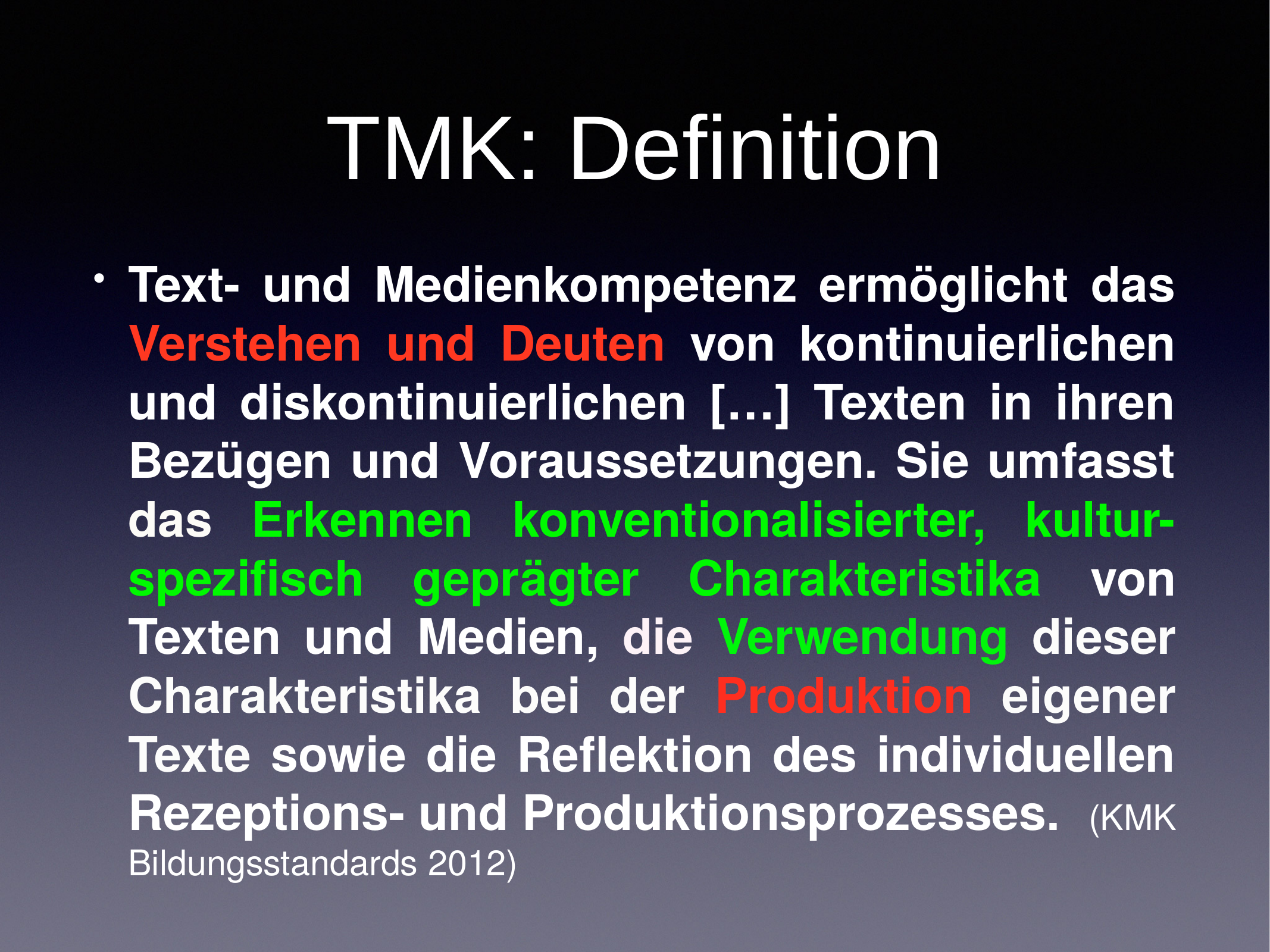

# TMK: Definition
Text- und Medienkompetenz ermöglicht das Verstehen und Deuten von kontinuierlichen und diskontinuierlichen […] Texten in ihren Bezügen und Voraussetzungen. Sie umfasst das Erkennen konventionalisierter, kultur-spezifisch geprägter Charakteristika von Texten und Medien, die Verwendung dieser Charakteristika bei der Produktion eigener Texte sowie die Reflektion des individuellen Rezeptions- und Produktionsprozesses.  (KMK Bildungsstandards 2012)